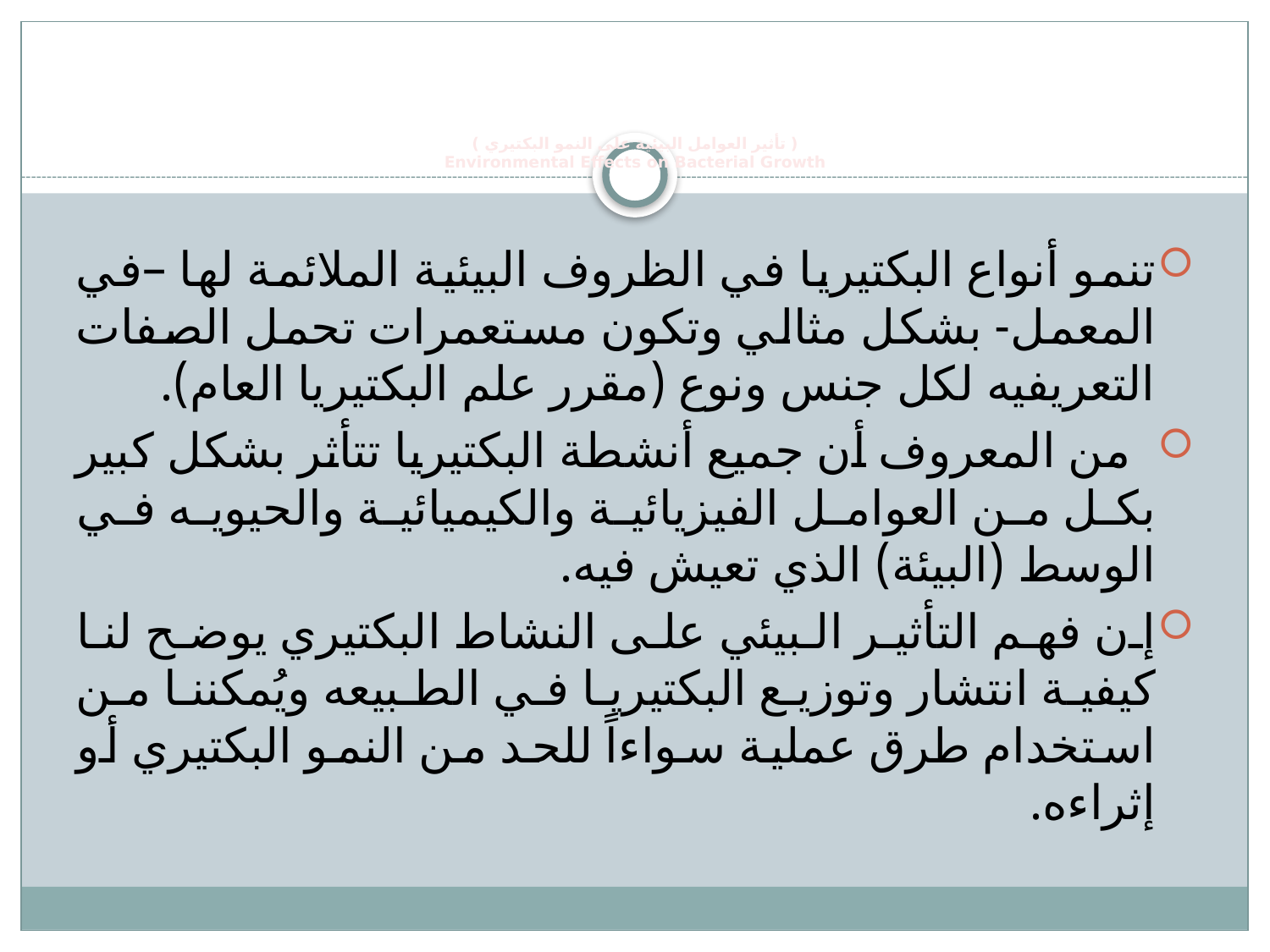

# ( تأثير العوامل البيئية على النمو البكتيري ) Environmental Effects on Bacterial Growth
تنمو أنواع البكتيريا في الظروف البيئية الملائمة لها –في المعمل- بشكل مثالي وتكون مستعمرات تحمل الصفات التعريفيه لكل جنس ونوع (مقرر علم البكتيريا العام).
  من المعروف أن جميع أنشطة البكتيريا تتأثر بشكل كبير بكل من العوامل الفيزيائية والكيميائية والحيويه في الوسط (البيئة) الذي تعيش فيه.
إن فهم التأثير البيئي على النشاط البكتيري يوضح لنا كيفية انتشار وتوزيع البكتيريا في الطبيعه ويُمكننا من استخدام طرق عملية سواءاً للحد من النمو البكتيري أو إثراءه.